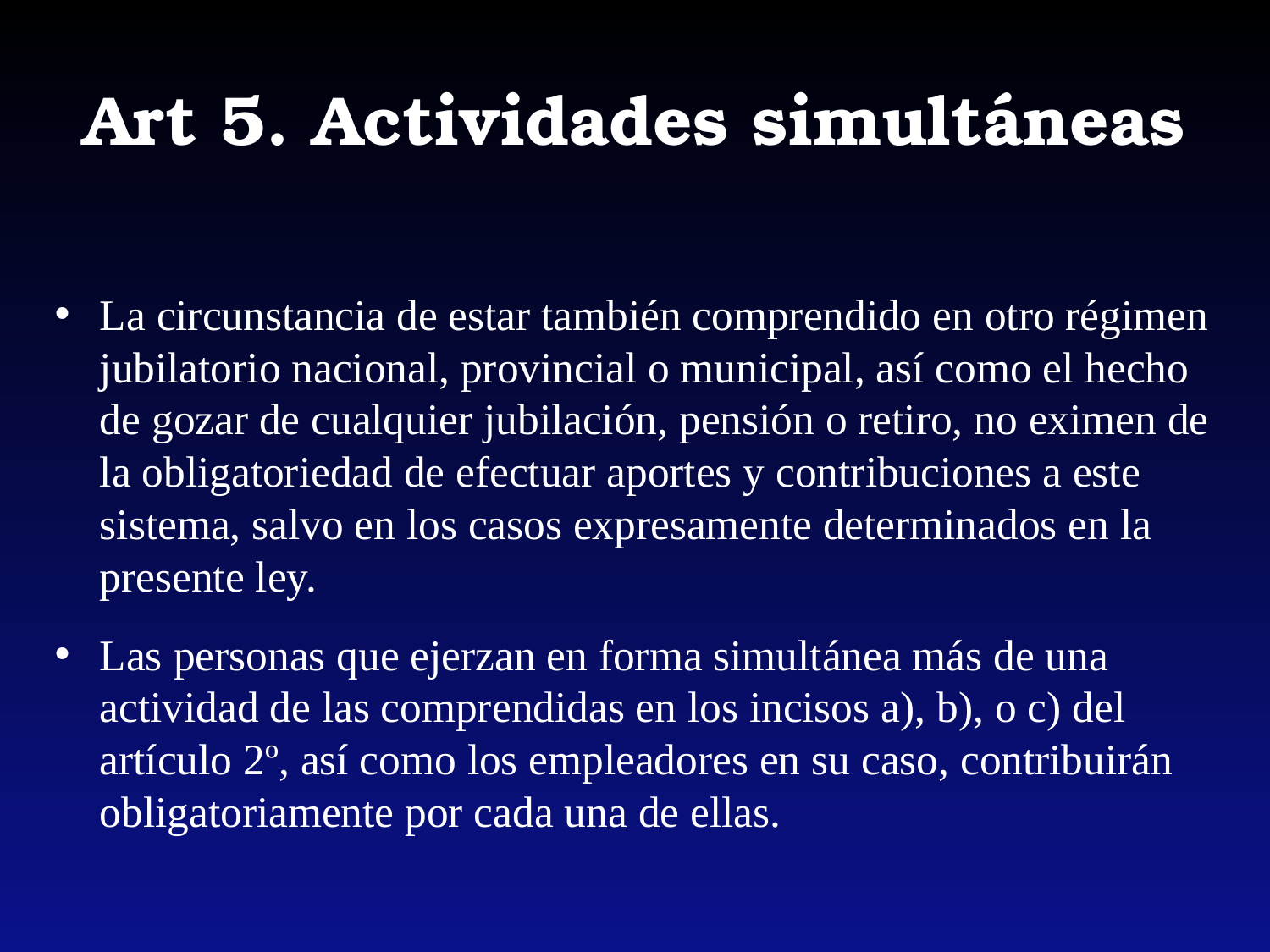

# Art 5. Actividades simultáneas
La circunstancia de estar también comprendido en otro régimen jubilatorio nacional, provincial o municipal, así como el hecho de gozar de cualquier jubilación, pensión o retiro, no eximen de la obligatoriedad de efectuar aportes y contribuciones a este sistema, salvo en los casos expresamente determinados en la presente ley.
Las personas que ejerzan en forma simultánea más de una actividad de las comprendidas en los incisos a), b), o c) del artículo 2º, así como los empleadores en su caso, contribuirán obligatoriamente por cada una de ellas.